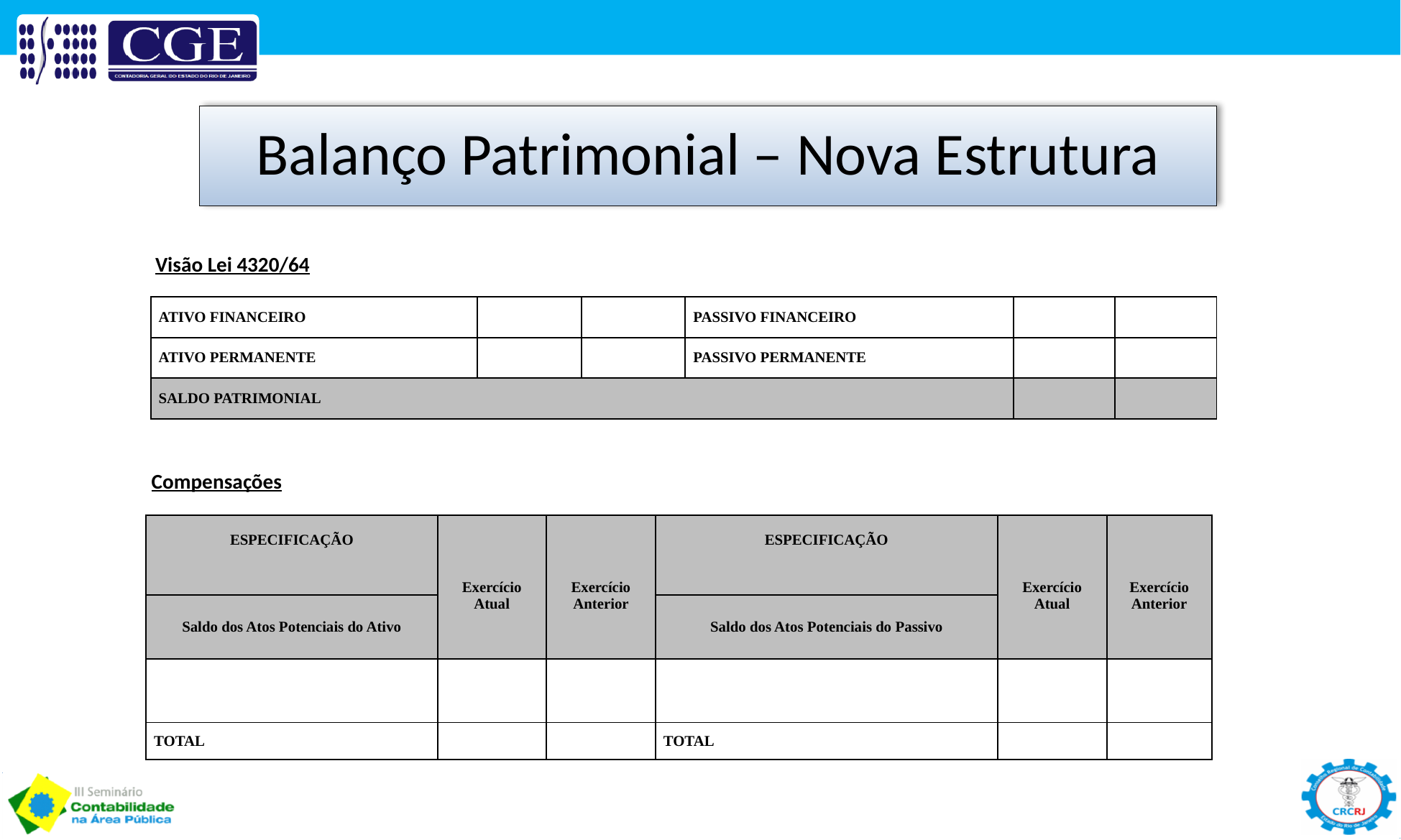

Balanço Patrimonial – Nova Estrutura
Visão Lei 4320/64
| ATIVO FINANCEIRO |  |  | PASSIVO FINANCEIRO |  |  |
| --- | --- | --- | --- | --- | --- |
| ATIVO PERMANENTE |  |  | PASSIVO PERMANENTE |  |  |
| SALDO PATRIMONIAL |  |  |  |  |  |
Compensações
| ESPECIFICAÇÃO | Exercício Atual | Exercício Anterior | ESPECIFICAÇÃO | Exercício Atual | Exercício Anterior |
| --- | --- | --- | --- | --- | --- |
| Saldo dos Atos Potenciais do Ativo |  |  | Saldo dos Atos Potenciais do Passivo |  |  |
|  |  |  |  |  |  |
| TOTAL |  |  | TOTAL |  |  |